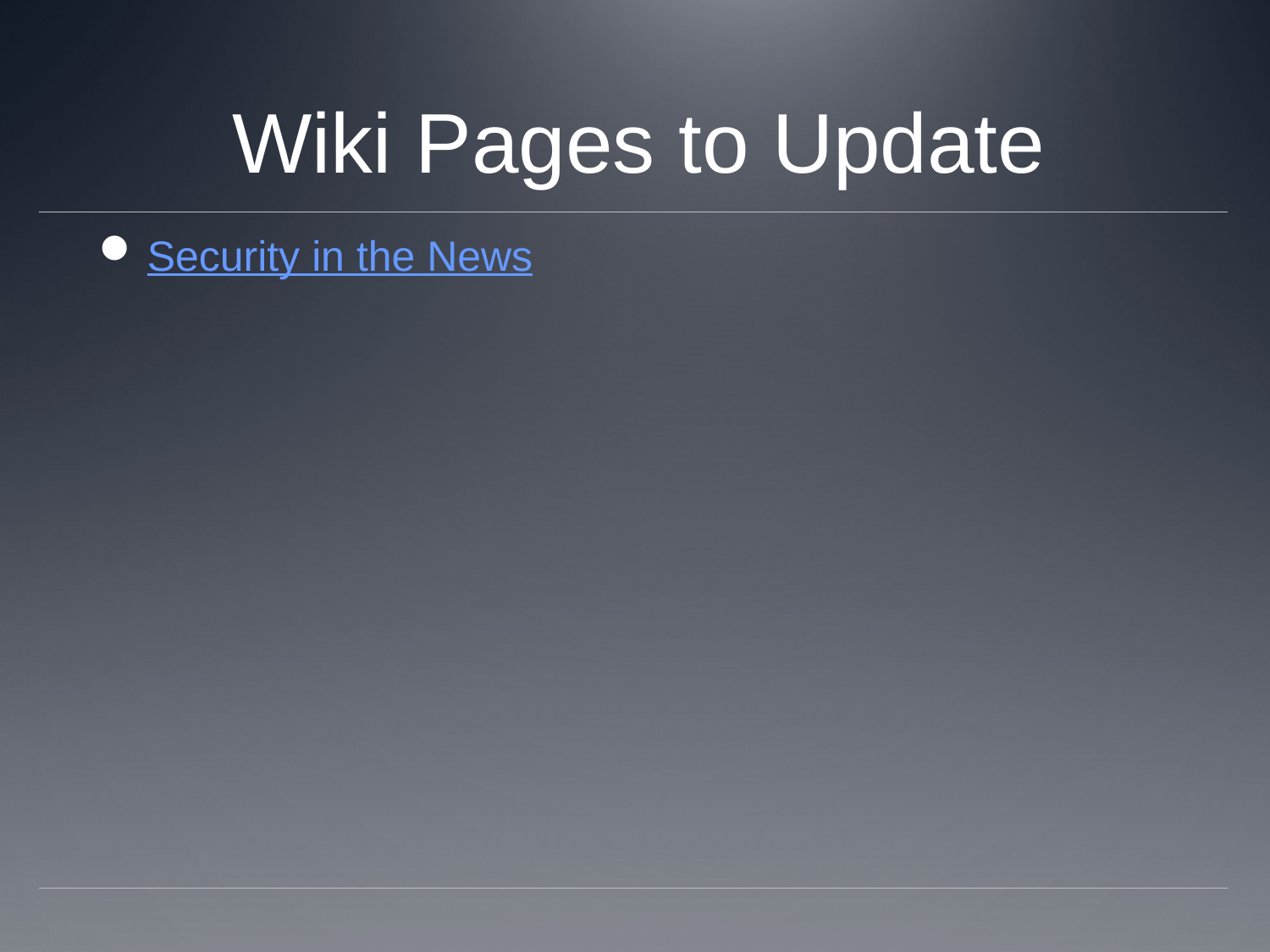

# Wiki Pages to Update
Security in the News